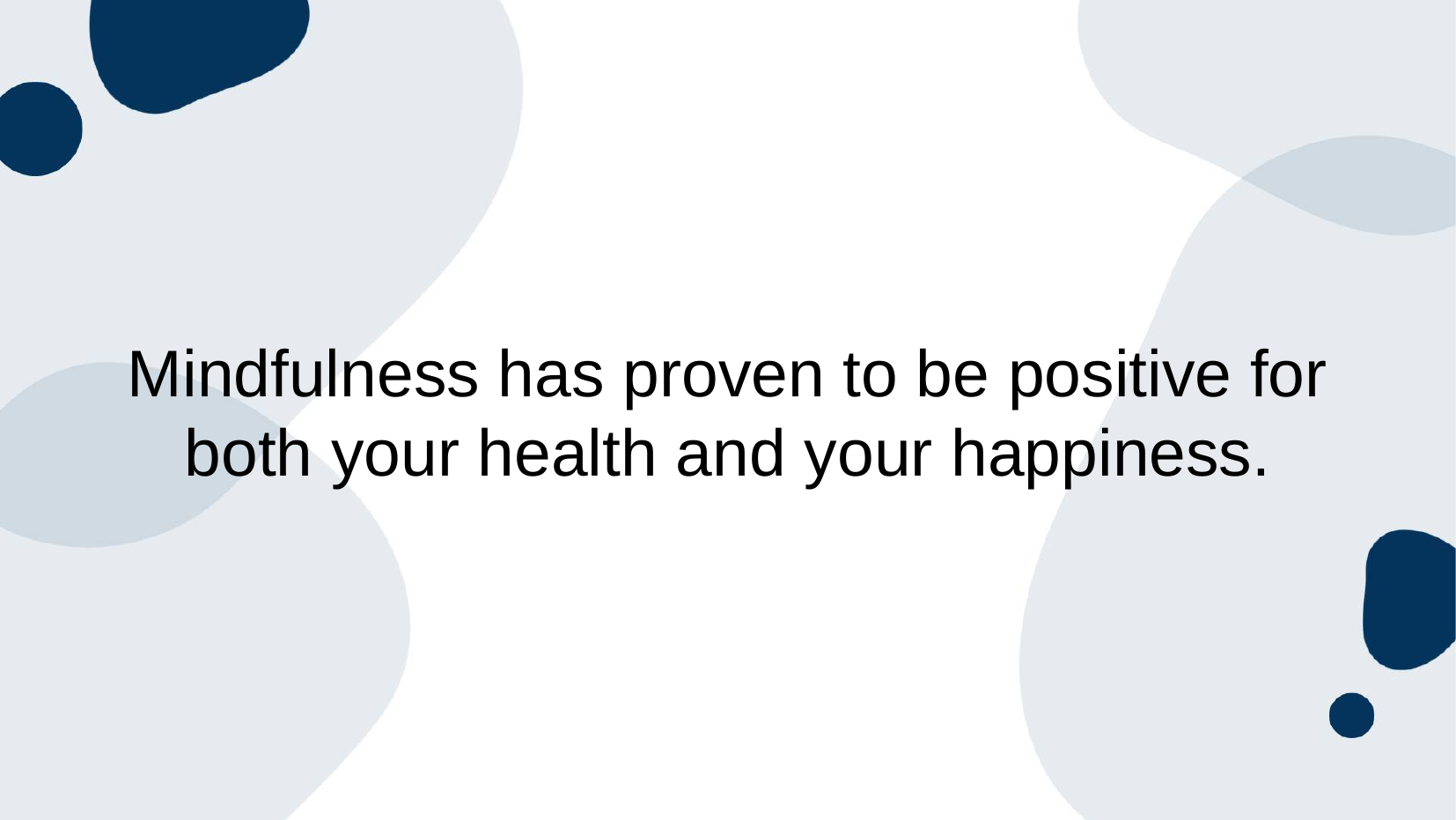

Mindfulness has proven to be positive for both your health and your happiness.